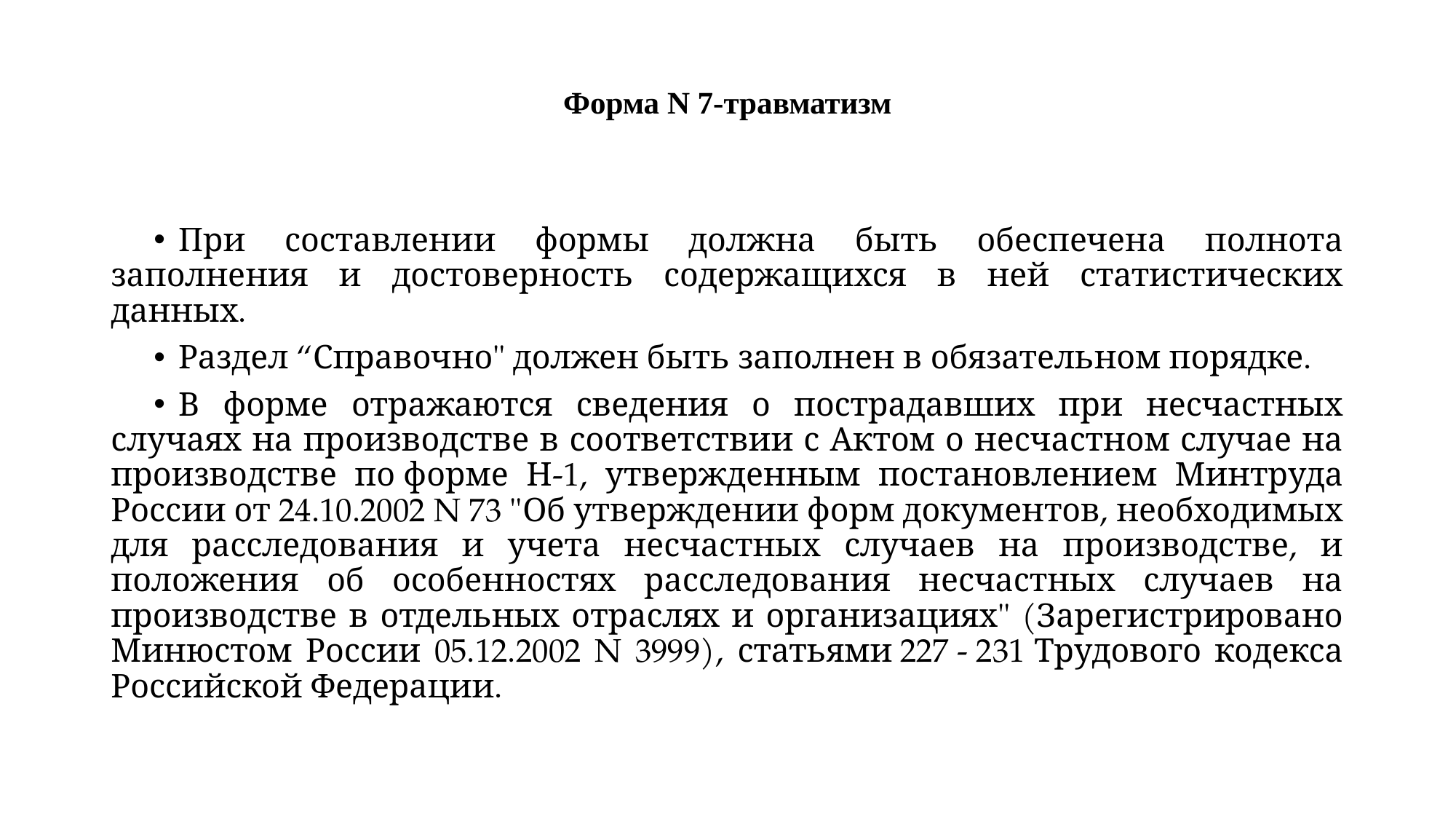

# Форма N 7-травматизм
При составлении формы должна быть обеспечена полнота заполнения и достоверность содержащихся в ней статистических данных.
Раздел “Справочно" должен быть заполнен в обязательном порядке.
В форме отражаются сведения о пострадавших при несчастных случаях на производстве в соответствии с Актом о несчастном случае на производстве по форме Н-1, утвержденным постановлением Минтруда России от 24.10.2002 N 73 "Об утверждении форм документов, необходимых для расследования и учета несчастных случаев на производстве, и положения об особенностях расследования несчастных случаев на производстве в отдельных отраслях и организациях" (Зарегистрировано Минюстом России 05.12.2002 N 3999), статьями 227 - 231 Трудового кодекса Российской Федерации.